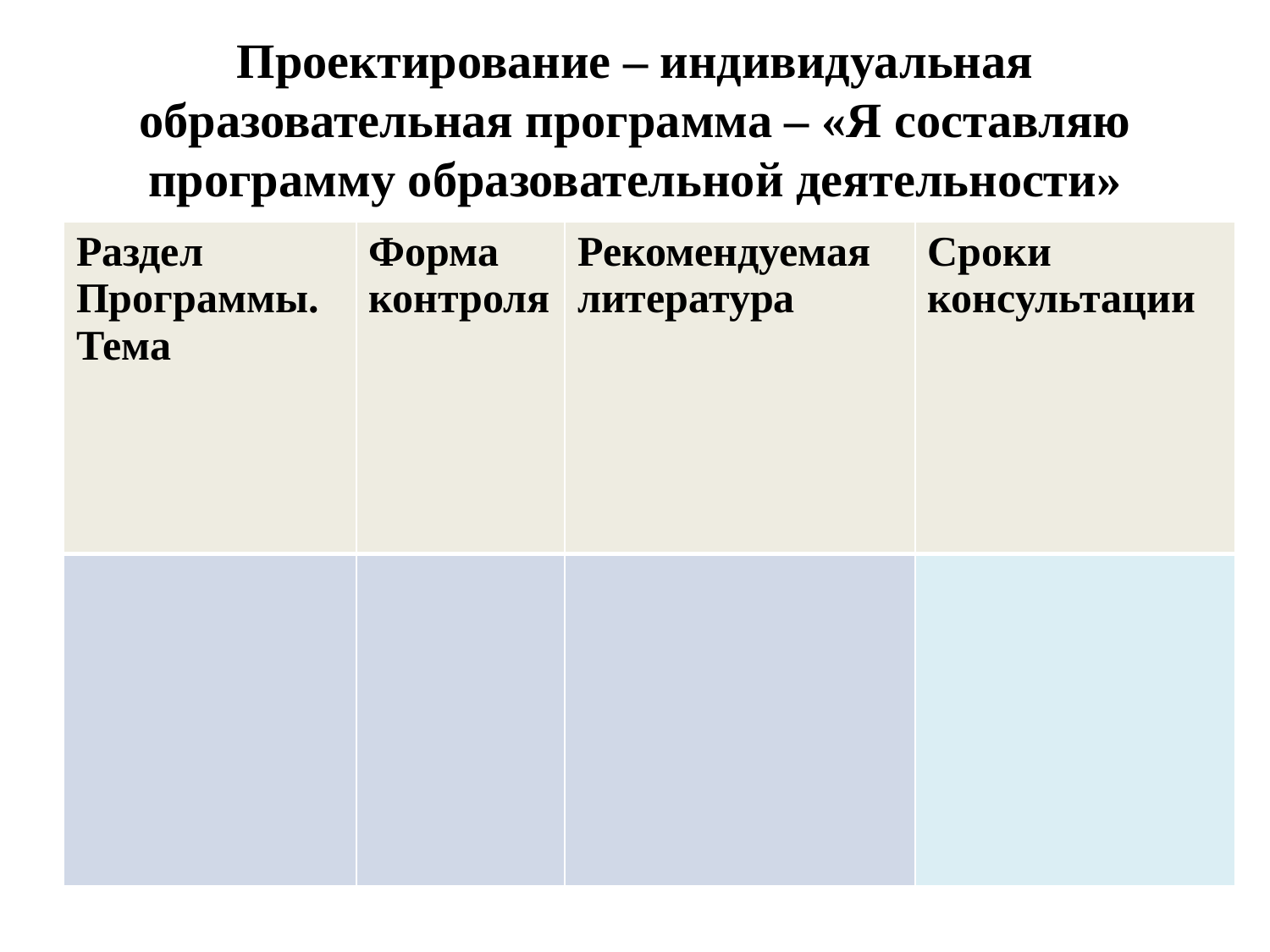

# Проектирование – индивидуальная образовательная программа – «Я составляю программу образовательной деятельности»
| Раздел Программы. Тема | Форма контроля | Рекомендуемая литература | Сроки консультации |
| --- | --- | --- | --- |
|  |  |  |  |